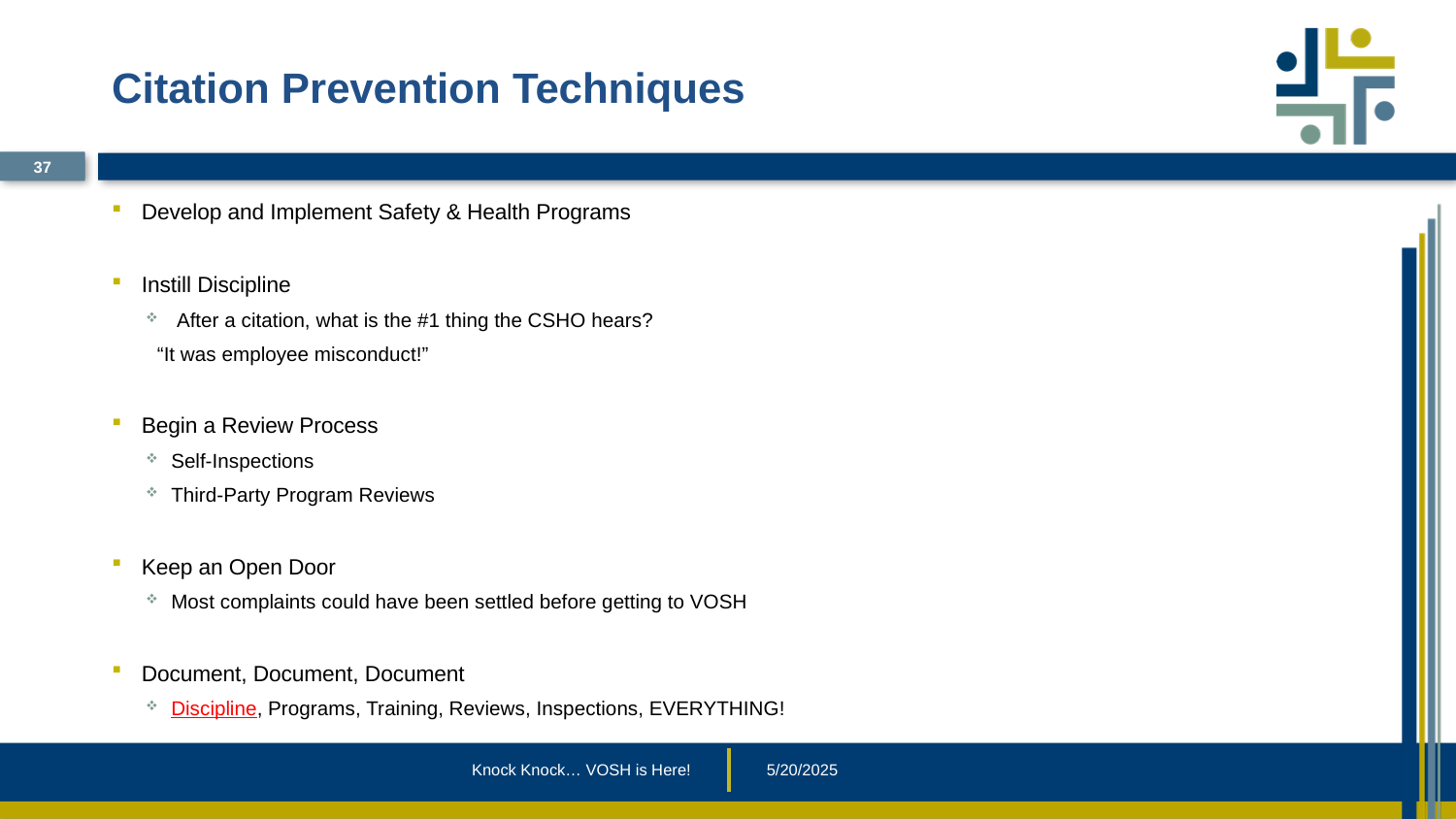

# Citation Prevention Techniques
37
Develop and Implement Safety & Health Programs

Instill Discipline
 After a citation, what is the #1 thing the CSHO hears?
“It was employee misconduct!”

Begin a Review Process
Self-Inspections
Third-Party Program Reviews

Keep an Open Door
Most complaints could have been settled before getting to VOSH

Document, Document, Document
Discipline, Programs, Training, Reviews, Inspections, EVERYTHING!

Knock Knock… VOSH is Here!
5/20/2025